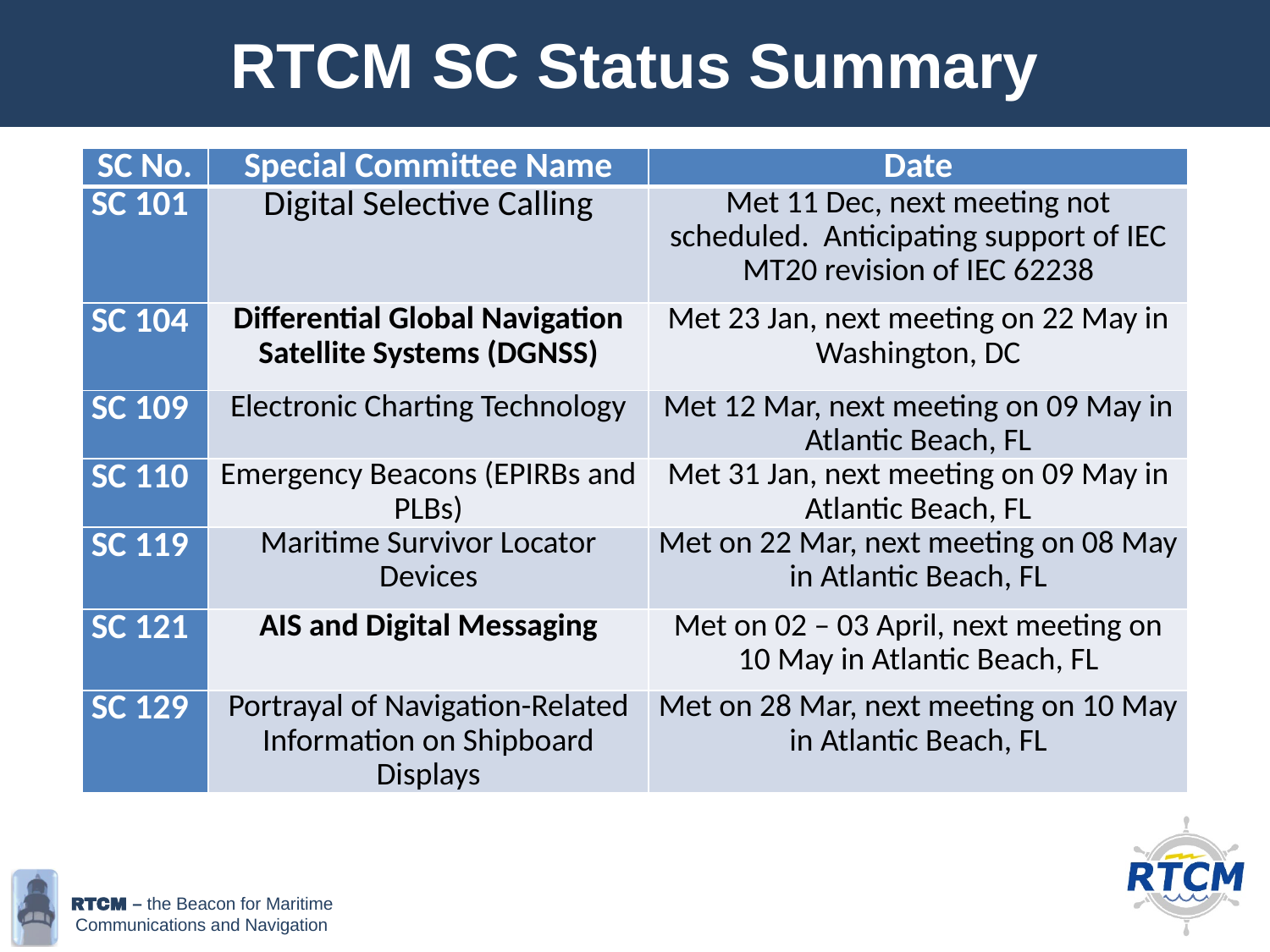

RTCM SC Status Summary
| SC No. | Special Committee Name | Date |
| --- | --- | --- |
| SC 101 | Digital Selective Calling | Met 11 Dec, next meeting not scheduled. Anticipating support of IEC MT20 revision of IEC 62238 |
| SC 104 | Differential Global Navigation Satellite Systems (DGNSS) | Met 23 Jan, next meeting on 22 May in Washington, DC |
| SC 109 | Electronic Charting Technology | Met 12 Mar, next meeting on 09 May in Atlantic Beach, FL |
| SC 110 | Emergency Beacons (EPIRBs and PLBs) | Met 31 Jan, next meeting on 09 May in Atlantic Beach, FL |
| SC 119 | Maritime Survivor Locator Devices | Met on 22 Mar, next meeting on 08 May in Atlantic Beach, FL |
| SC 121 | AIS and Digital Messaging | Met on 02 – 03 April, next meeting on 10 May in Atlantic Beach, FL |
| SC 129 | Portrayal of Navigation-Related Information on Shipboard Displays | Met on 28 Mar, next meeting on 10 May in Atlantic Beach, FL |